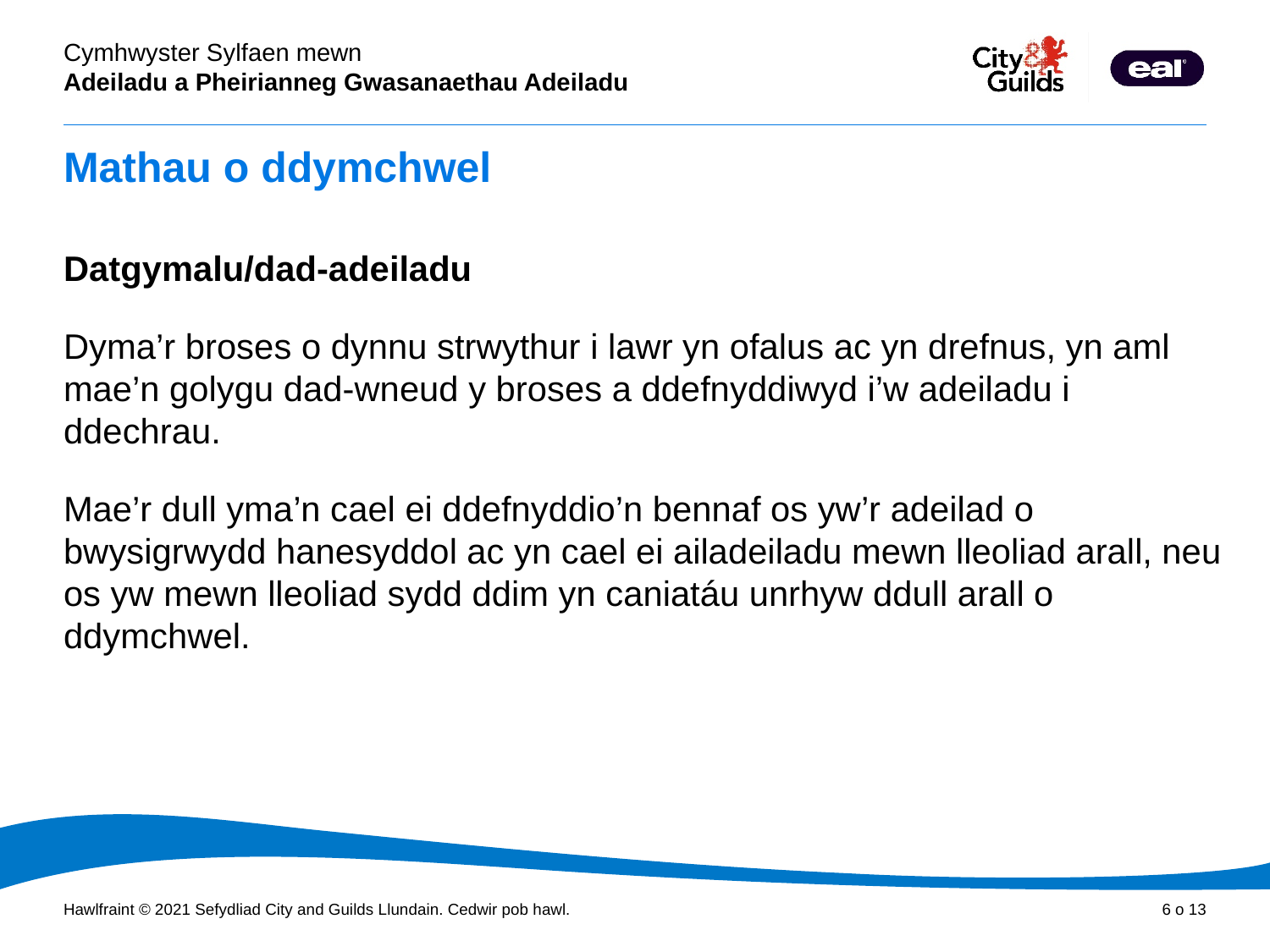

# Mathau o ddymchwel
Datgymalu/dad-adeiladu
Dyma’r broses o dynnu strwythur i lawr yn ofalus ac yn drefnus, yn aml mae’n golygu dad-wneud y broses a ddefnyddiwyd i’w adeiladu i ddechrau.
Mae’r dull yma’n cael ei ddefnyddio’n bennaf os yw’r adeilad o bwysigrwydd hanesyddol ac yn cael ei ailadeiladu mewn lleoliad arall, neu os yw mewn lleoliad sydd ddim yn caniatáu unrhyw ddull arall o ddymchwel.